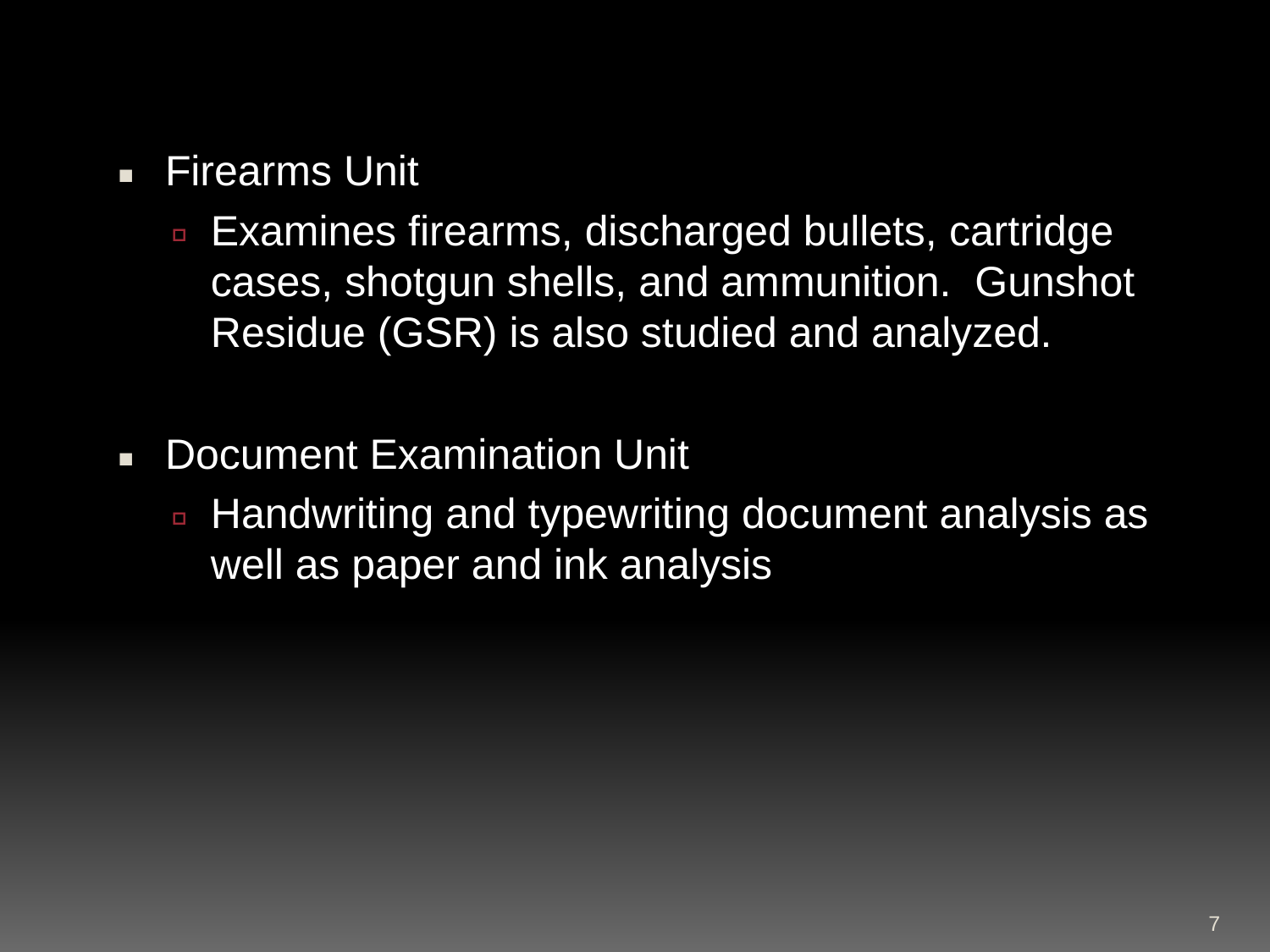

Firearms Unit
Examines firearms, discharged bullets, cartridge cases, shotgun shells, and ammunition.  Gunshot Residue (GSR) is also studied and analyzed.

Document Examination Unit
Handwriting and typewriting document analysis as well as paper and ink analysis
7